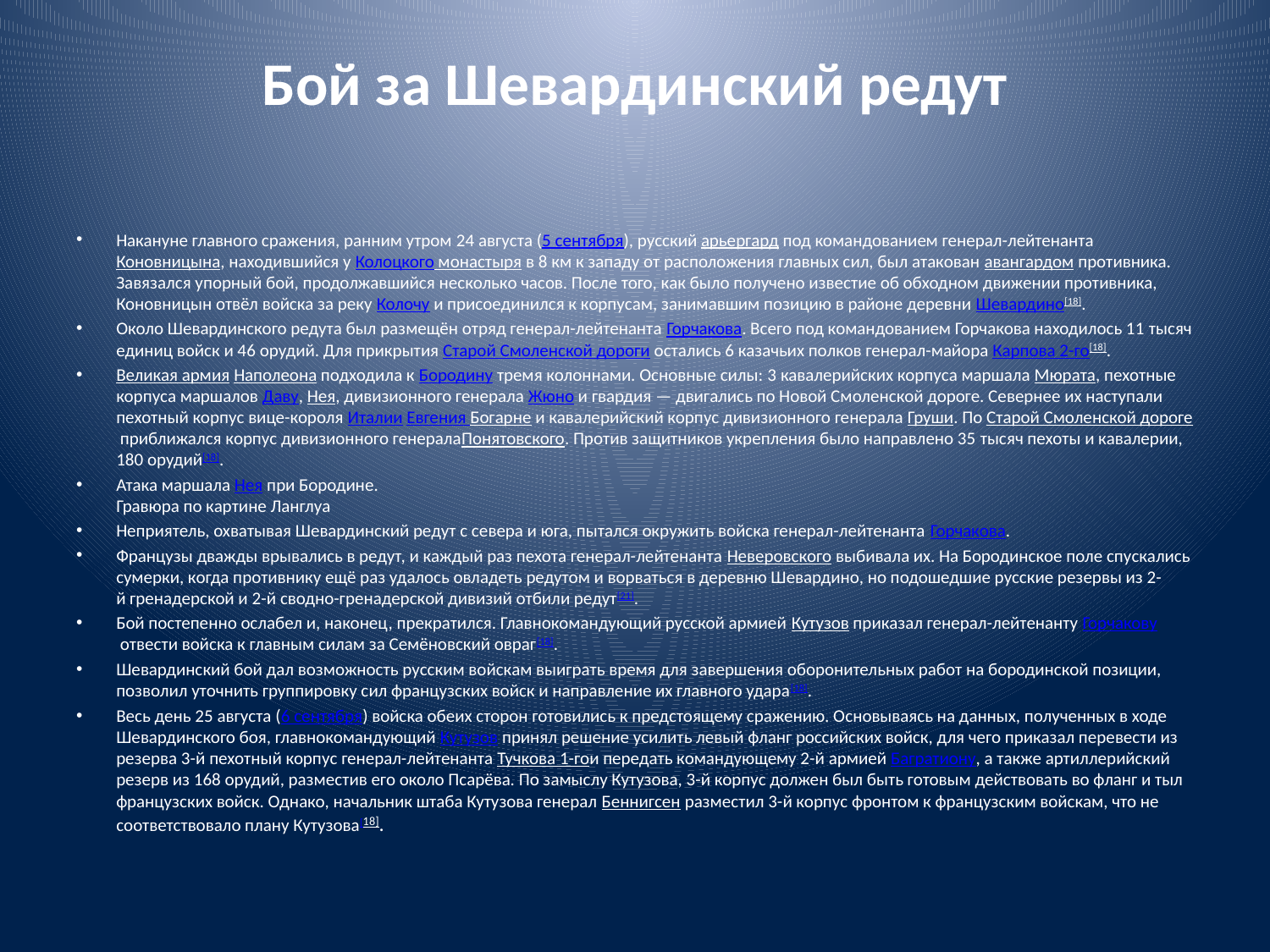

# Бой за Шевардинский редут
Накануне главного сражения, ранним утром 24 августа (5 сентября), русский арьергард под командованием генерал-лейтенанта Коновницына, находившийся у Колоцкого монастыря в 8 км к западу от расположения главных сил, был атакован авангардом противника. Завязался упорный бой, продолжавшийся несколько часов. После того, как было получено известие об обходном движении противника, Коновницын отвёл войска за реку Колочу и присоединился к корпусам, занимавшим позицию в районе деревни Шевардино[18].
Около Шевардинского редута был размещён отряд генерал-лейтенанта Горчакова. Всего под командованием Горчакова находилось 11 тысяч единиц войск и 46 орудий. Для прикрытия Старой Смоленской дороги остались 6 казачьих полков генерал-майора Карпова 2-го[18].
Великая армия Наполеона подходила к Бородину тремя колоннами. Основные силы: 3 кавалерийских корпуса маршала Мюрата, пехотные корпуса маршалов Даву, Нея, дивизионного генерала Жюно и гвардия — двигались по Новой Смоленской дороге. Севернее их наступали пехотный корпус вице-короля Италии Евгения Богарне и кавалерийский корпус дивизионного генерала Груши. По Старой Смоленской дороге приближался корпус дивизионного генералаПонятовского. Против защитников укрепления было направлено 35 тысяч пехоты и кавалерии, 180 орудий[18].
Атака маршала Нея при Бородине.
Гравюра по картине Ланглуа
Неприятель, охватывая Шевардинский редут с севера и юга, пытался окружить войска генерал-лейтенанта Горчакова.
Французы дважды врывались в редут, и каждый раз пехота генерал-лейтенанта Неверовского выбивала их. На Бородинское поле спускались сумерки, когда противнику ещё раз удалось овладеть редутом и ворваться в деревню Шевардино, но подошедшие русские резервы из 2-й гренадерской и 2-й сводно-гренадерской дивизий отбили редут[21].
Бой постепенно ослабел и, наконец, прекратился. Главнокомандующий русской армией Кутузов приказал генерал-лейтенанту Горчакову отвести войска к главным силам за Семёновский овраг[18].
Шевардинский бой дал возможность русским войскам выиграть время для завершения оборонительных работ на бородинской позиции, позволил уточнить группировку сил французских войск и направление их главного удара[18].
Весь день 25 августа (6 сентября) войска обеих сторон готовились к предстоящему сражению. Основываясь на данных, полученных в ходе Шевардинского боя, главнокомандующий Кутузов принял решение усилить левый фланг российских войск, для чего приказал перевести из резерва 3-й пехотный корпус генерал-лейтенанта Тучкова 1-гои передать командующему 2-й армией Багратиону, а также артиллерийский резерв из 168 орудий, разместив его около Псарёва. По замыслу Кутузова, 3-й корпус должен был быть готовым действовать во фланг и тыл французских войск. Однако, начальник штаба Кутузова генерал Беннигсен разместил 3-й корпус фронтом к французским войскам, что не соответствовало плану Кутузова[18].